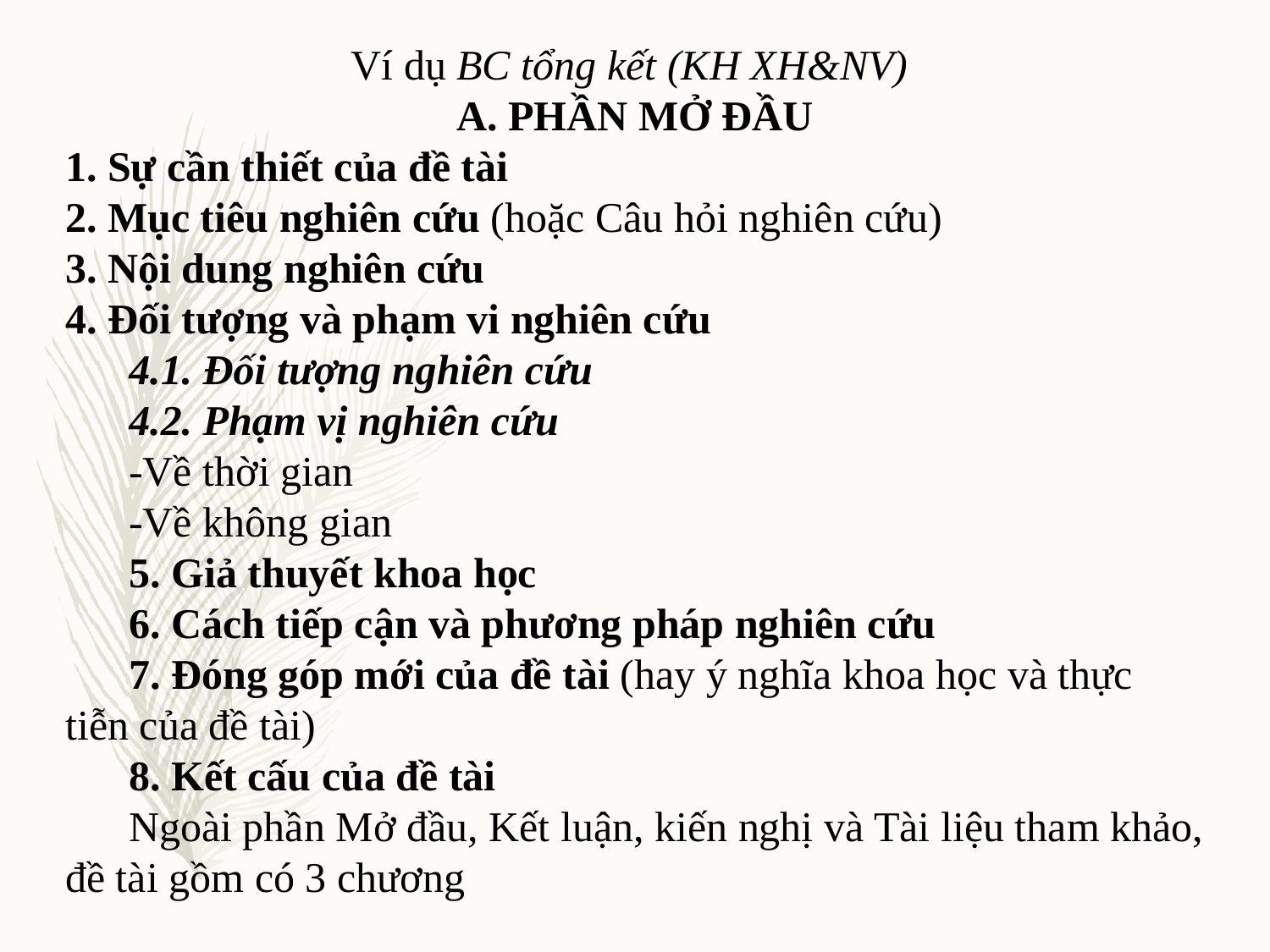

Ví dụ BC tổng kết (KH XH&NV)
A. PHẦN MỞ ĐẦU
1. Sự cần thiết của đề tài
2. Mục tiêu nghiên cứu (hoặc Câu hỏi nghiên cứu)
3. Nội dung nghiên cứu
4. Đối tượng và phạm vi nghiên cứu
4.1. Đối tượng nghiên cứu
4.2. Phạm vị nghiên cứu
-Về thời gian
-Về không gian
5. Giả thuyết khoa học
6. Cách tiếp cận và phương pháp nghiên cứu
7. Đóng góp mới của đề tài (hay ý nghĩa khoa học và thực tiễn của đề tài)
8. Kết cấu của đề tài
Ngoài phần Mở đầu, Kết luận, kiến nghị và Tài liệu tham khảo, đề tài gồm có 3 chương